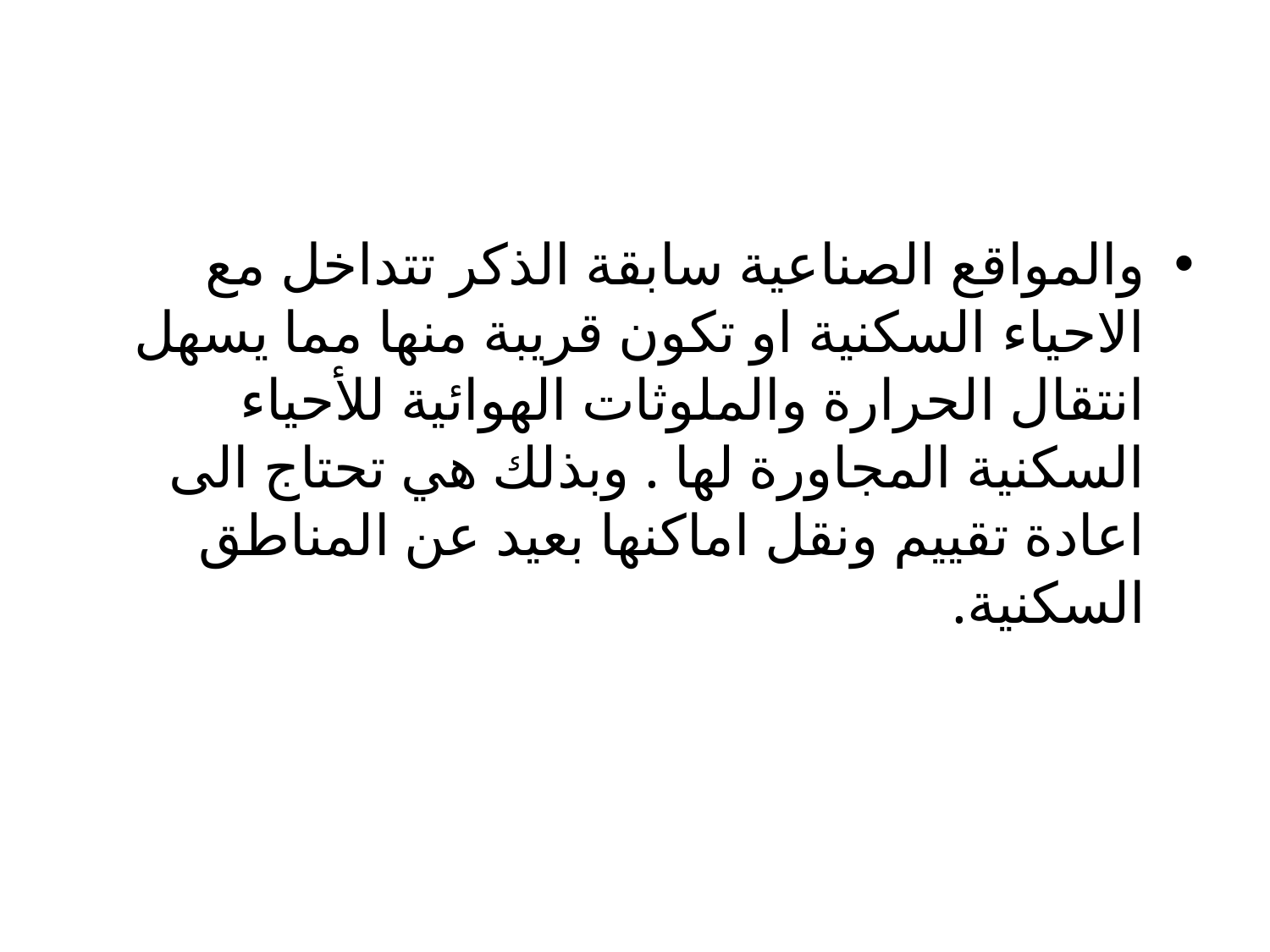

والمواقع الصناعية سابقة الذكر تتداخل مع الاحياء السكنية او تكون قريبة منها مما يسهل انتقال الحرارة والملوثات الهوائية للأحياء السكنية المجاورة لها . وبذلك هي تحتاج الى اعادة تقييم ونقل اماكنها بعيد عن المناطق السكنية.